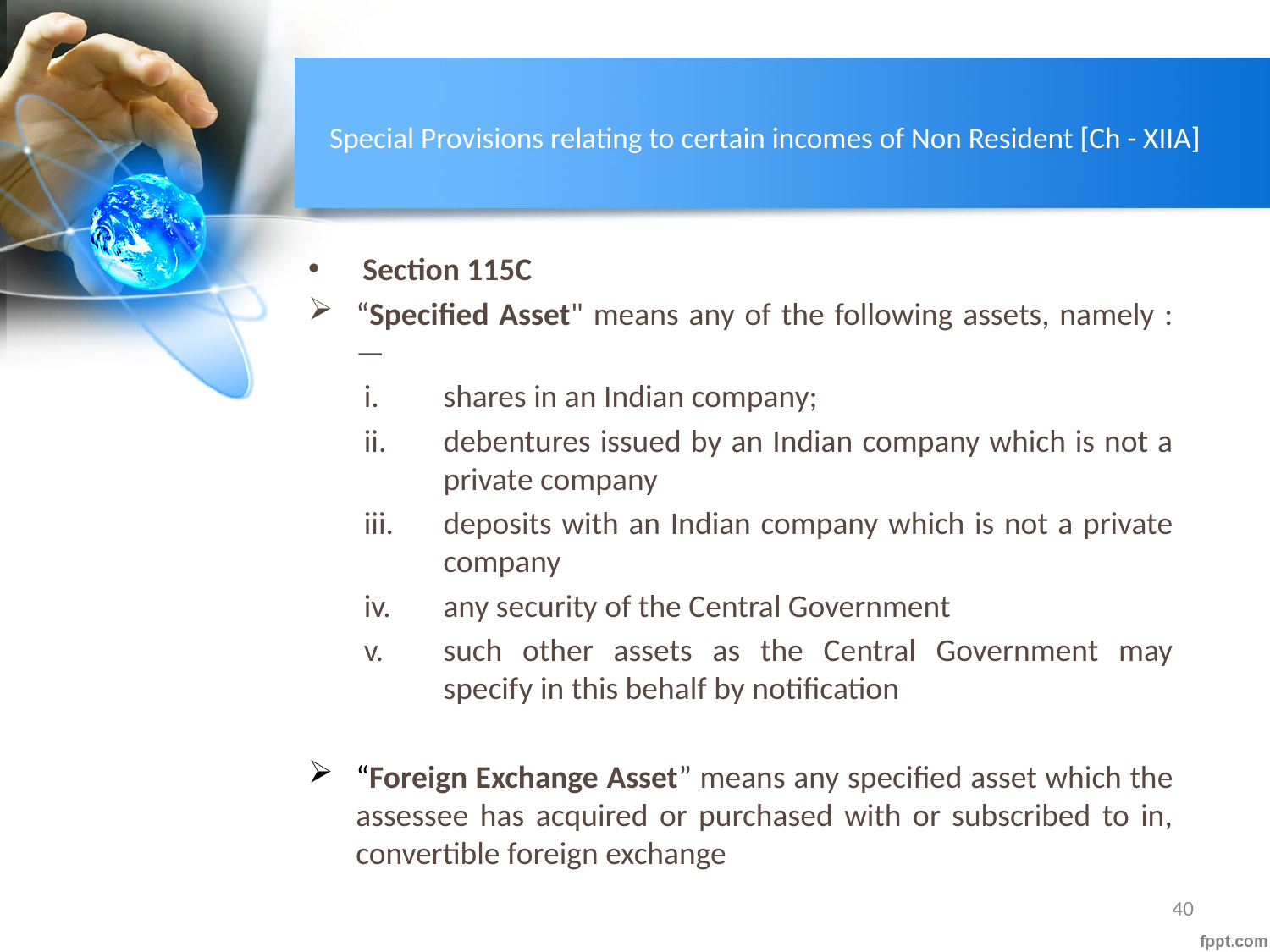

# Special Provisions relating to certain incomes of Non Resident [Ch - XIIA]
      Section 115C
“Specified Asset" means any of the following assets, namely :—
shares in an Indian company;
debentures issued by an Indian company which is not a private company
deposits with an Indian company which is not a private company
any security of the Central Government
such other assets as the Central Government may specify in this behalf by notification

“Foreign Exchange Asset” means any specified asset which the assessee has acquired or purchased with or subscribed to in, convertible foreign exchange

40